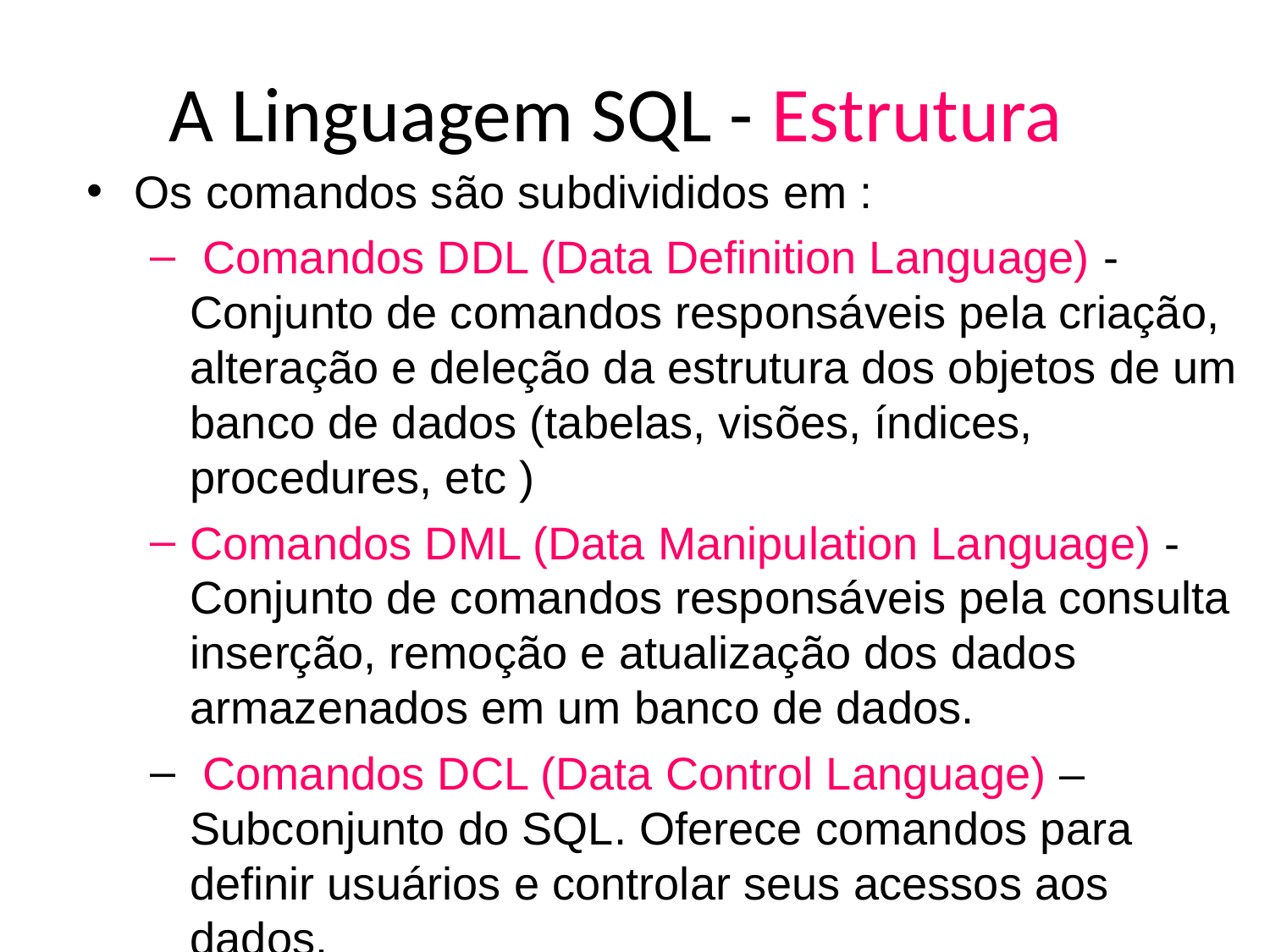

# A Linguagem SQL - Estrutura
Os comandos são subdivididos em :
 Comandos DDL (Data Definition Language) - Conjunto de comandos responsáveis pela criação, alteração e deleção da estrutura dos objetos de um banco de dados (tabelas, visões, índices, procedures, etc )
Comandos DML (Data Manipulation Language) - Conjunto de comandos responsáveis pela consulta inserção, remoção e atualização dos dados armazenados em um banco de dados.
 Comandos DCL (Data Control Language) – Subconjunto do SQL. Oferece comandos para definir usuários e controlar seus acessos aos dados.